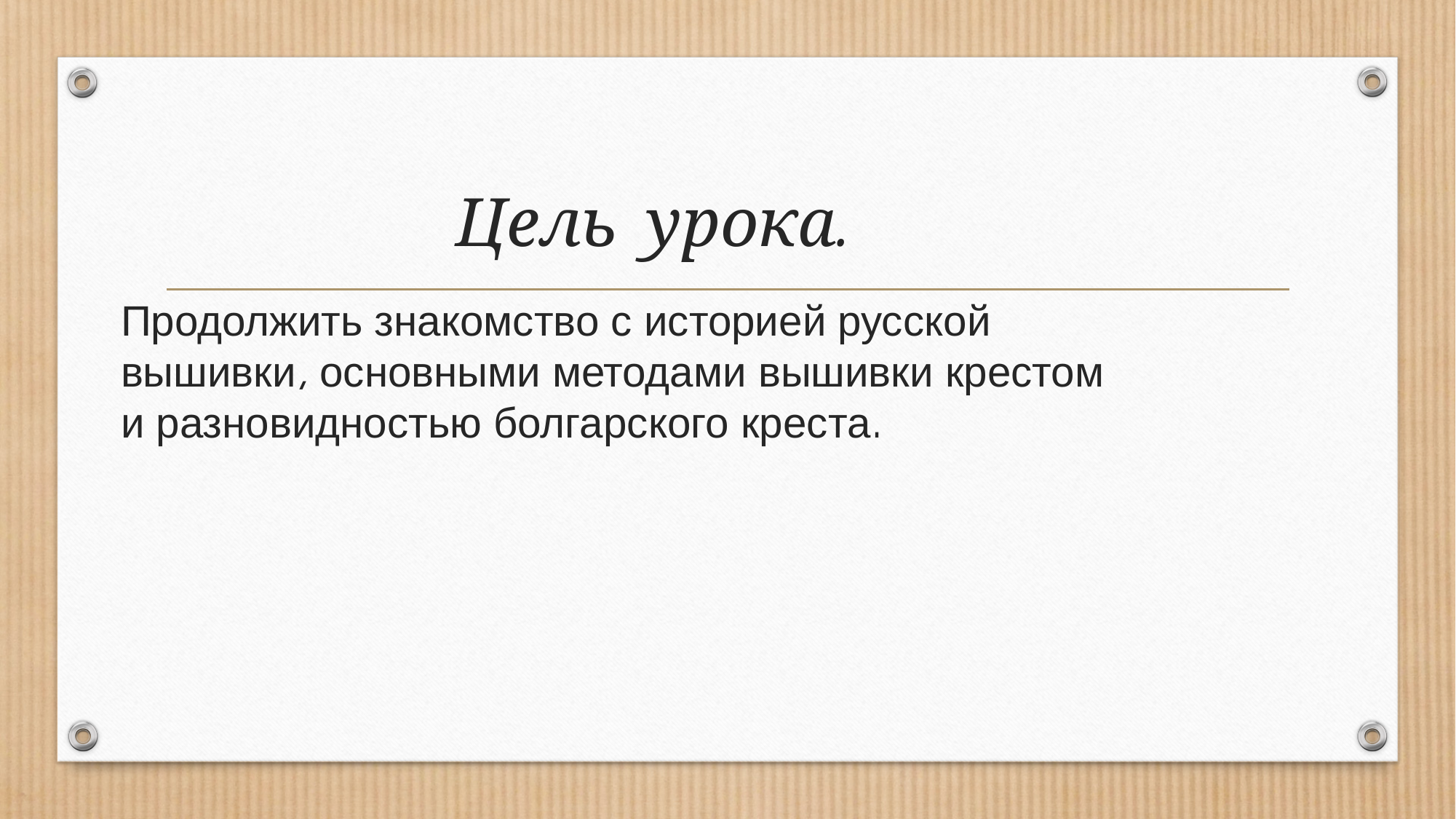

#
 Цель  урока.
Продолжить знакомство с историей русской вышивки, основными методами вышивки крестом и разновидностью болгарского креста.